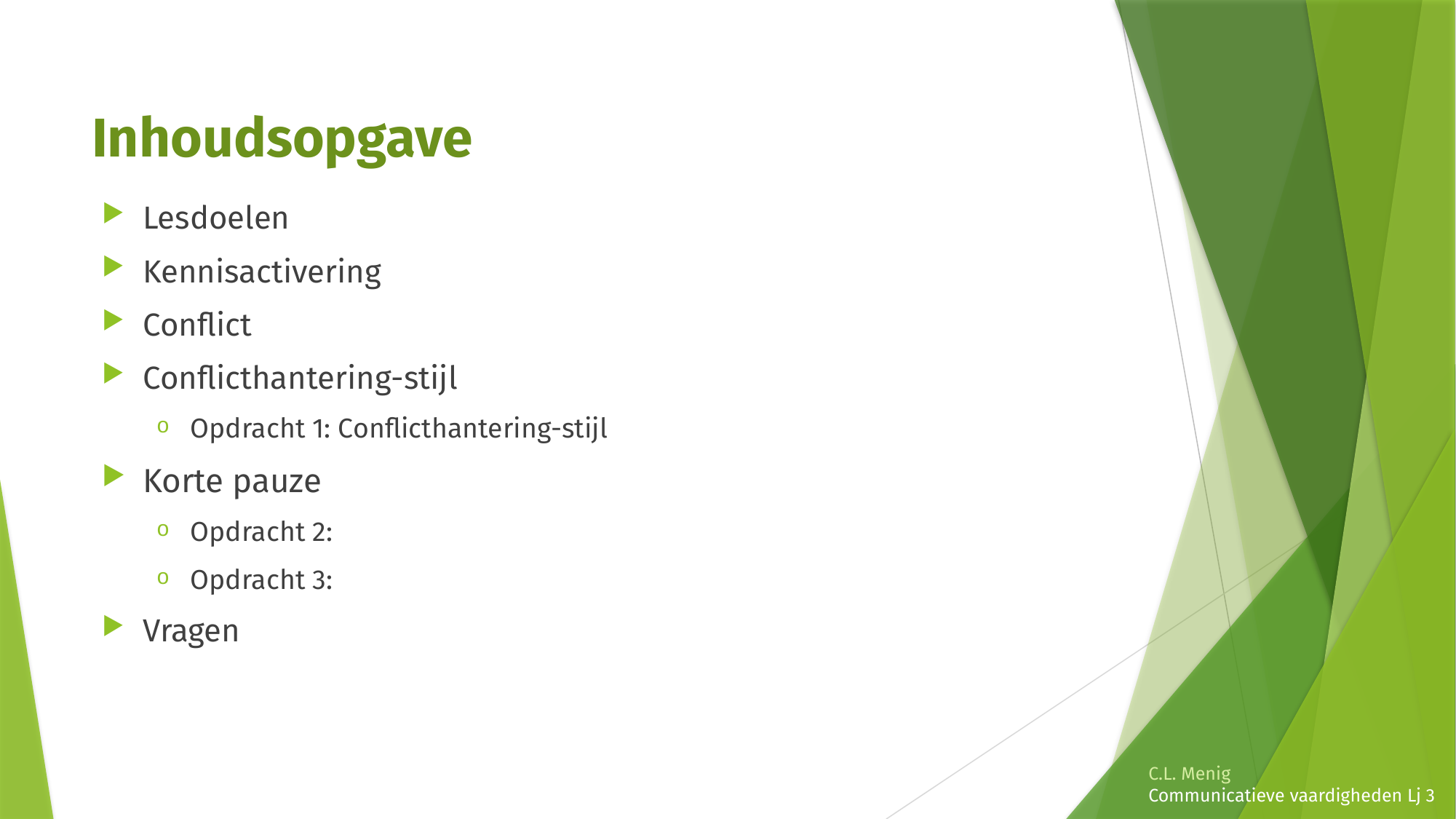

# Inhoudsopgave
Lesdoelen
Kennisactivering
Conflict
Conflicthantering-stijl
Opdracht 1: Conflicthantering-stijl
Korte pauze
Opdracht 2:
Opdracht 3:
Vragen

C.L. Menig
Communicatieve vaardigheden Lj 3